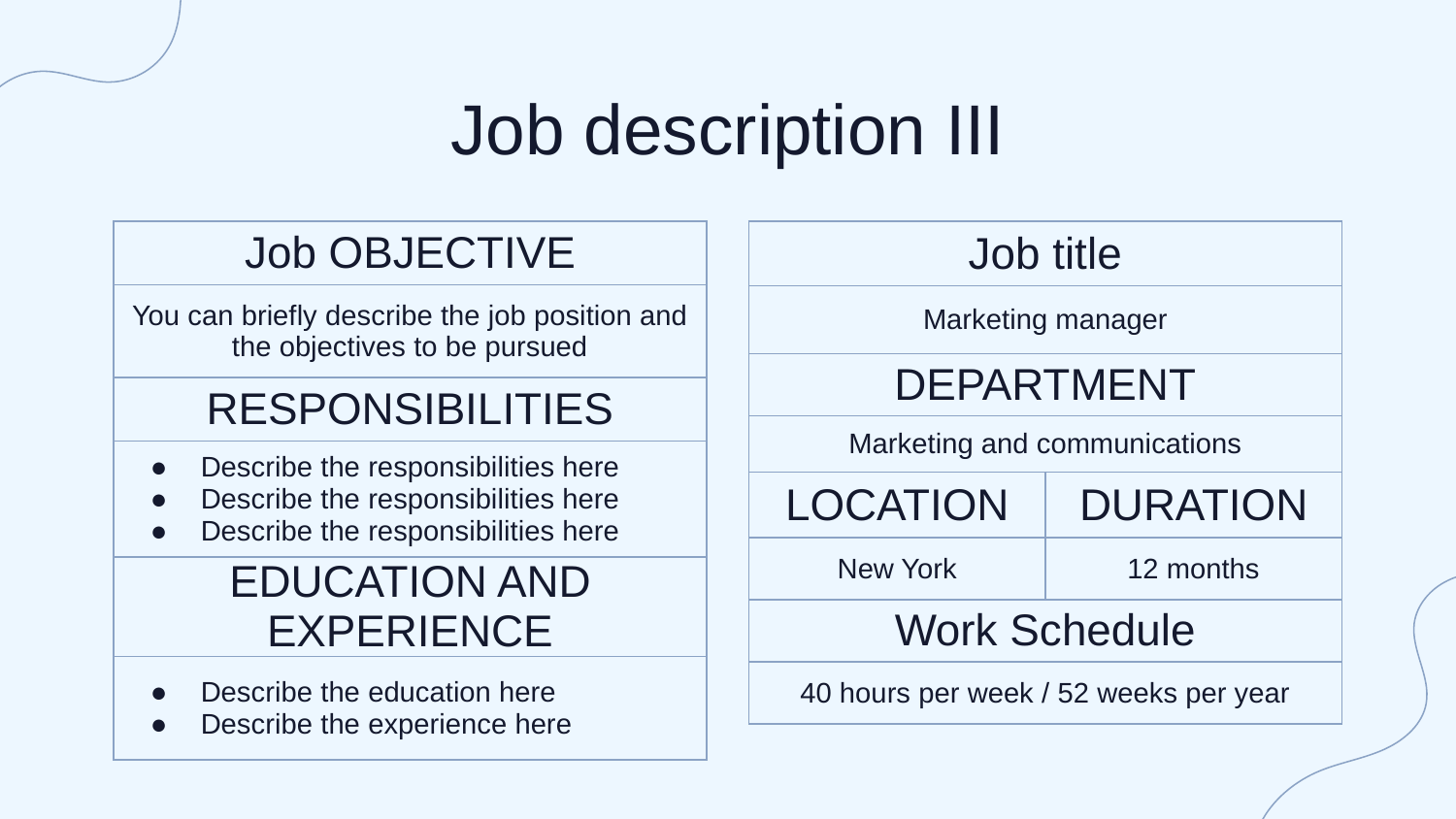

# Job description III
| Job OBJECTIVE |
| --- |
| You can briefly describe the job position and the objectives to be pursued |
| RESPONSIBILITIES |
| Describe the responsibilities here Describe the responsibilities here Describe the responsibilities here |
| EDUCATION AND EXPERIENCE |
| Describe the education here Describe the experience here |
| Job title |  |
| --- | --- |
| Marketing manager |  |
| DEPARTMENT |  |
| Marketing and communications |  |
| LOCATION | DURATION |
| New York | 12 months |
| Work Schedule |  |
| 40 hours per week / 52 weeks per year |  |